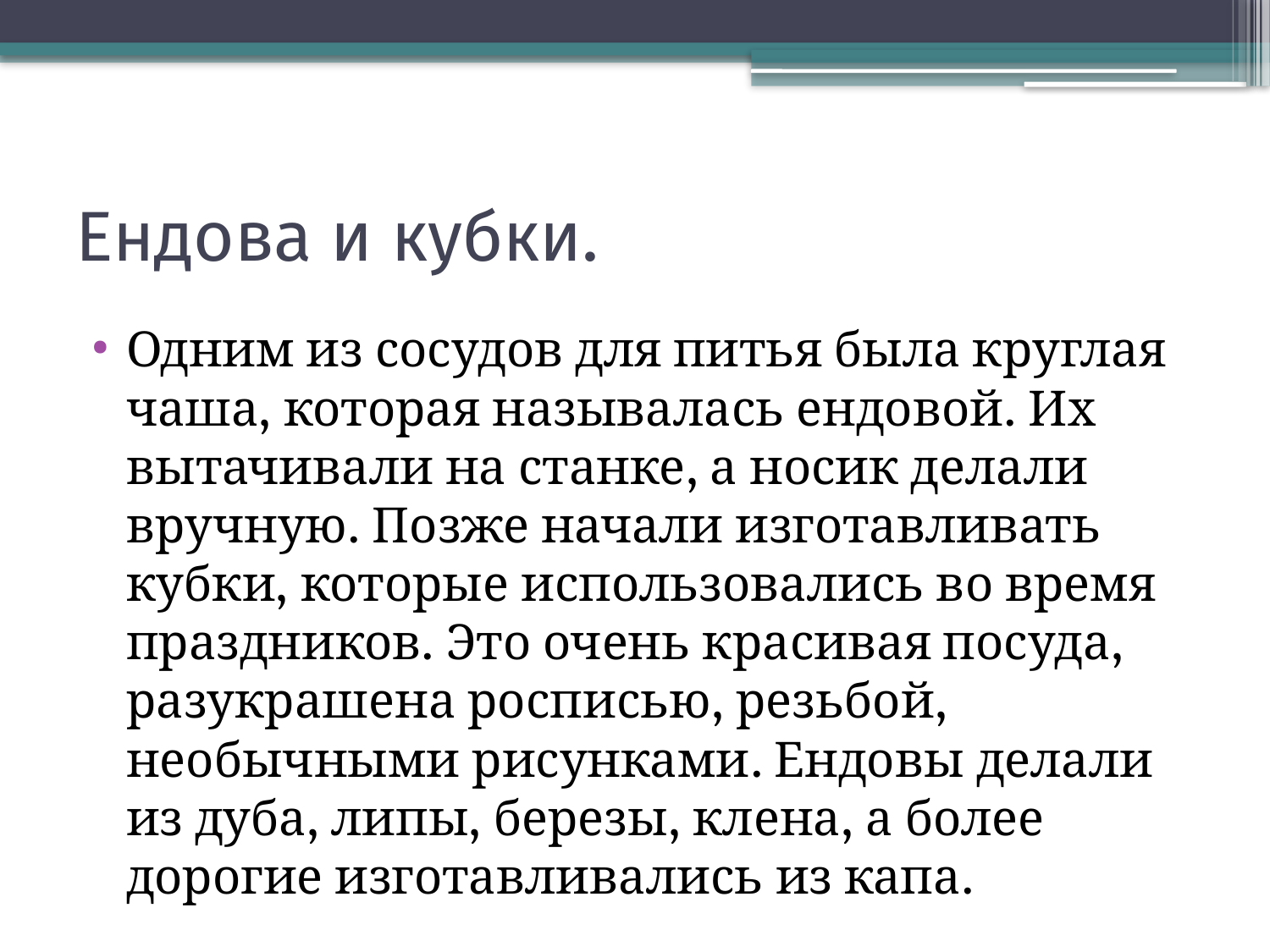

# Ендова и кубки.
Одним из сосудов для питья была круглая чаша, которая называлась ендовой. Их вытачивали на станке, а носик делали вручную. Позже начали изготавливать кубки, которые использовались во время праздников. Это очень красивая посуда, разукрашена росписью, резьбой, необычными рисунками. Ендовы делали из дуба, липы, березы, клена, а более дорогие изготавливались из капа.